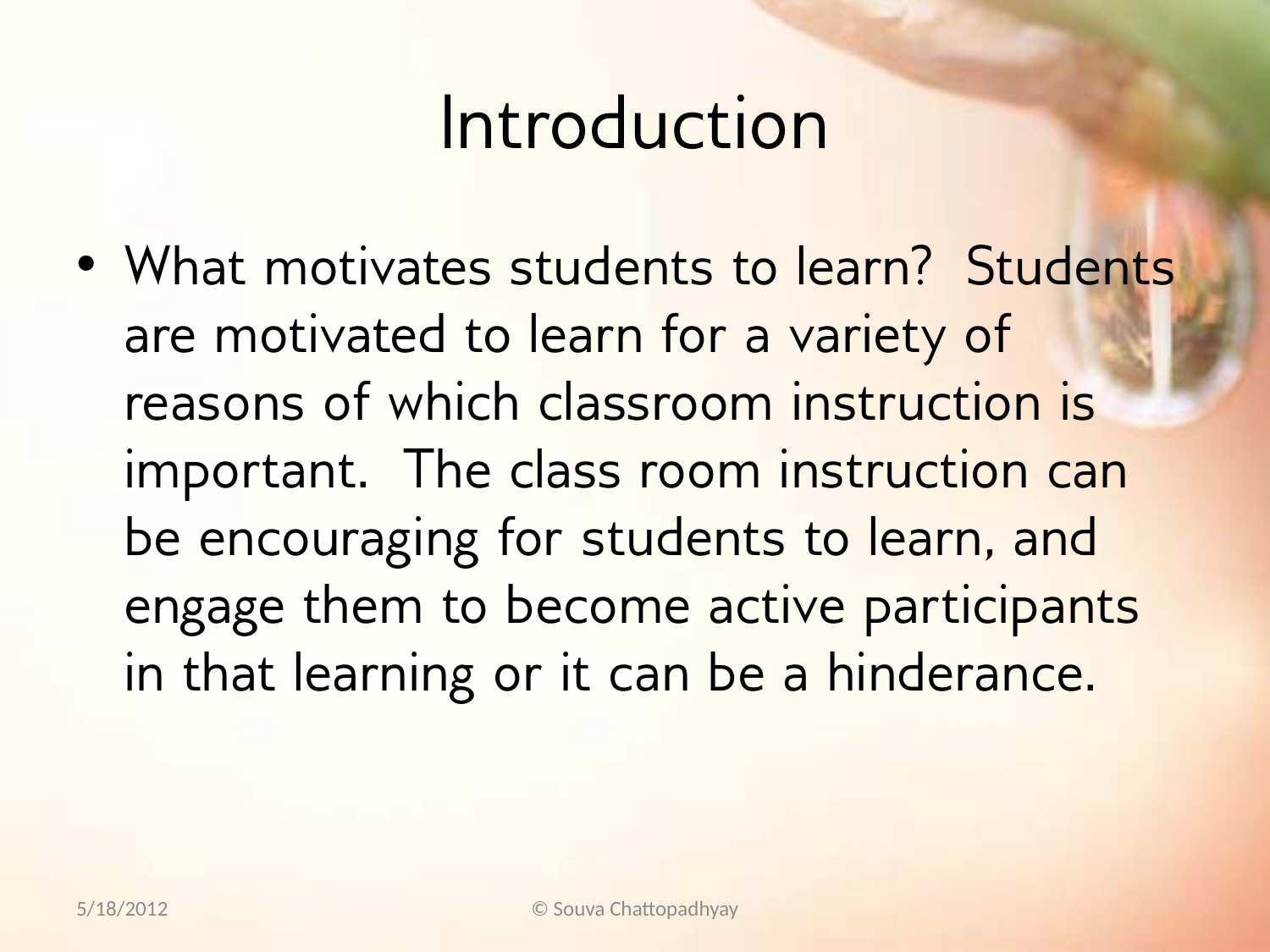

# Introduction
What motivates students to learn?  Students are motivated to learn for a variety of reasons of which classroom instruction is important.  The class room instruction can be encouraging for students to learn, and engage them to become active participants in that learning or it can be a hinderance.
5/18/2012
© Souva Chattopadhyay